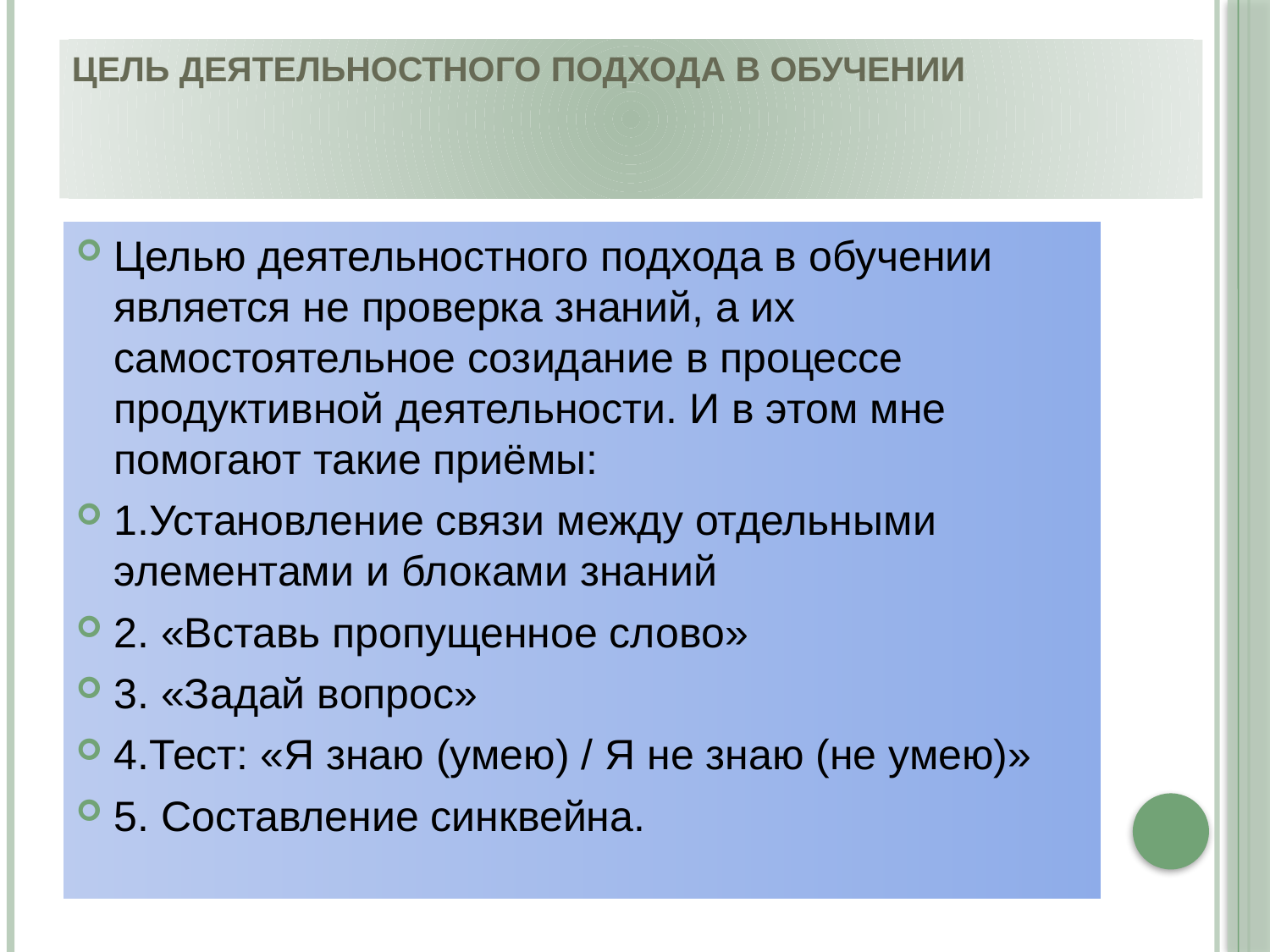

# Цель деятельностного подхода в обучении
Целью деятельностного подхода в обучении является не проверка знаний, а их самостоятельное созидание в процессе продуктивной деятельности. И в этом мне помогают такие приёмы:
1.Установление связи между отдельными элементами и блоками знаний
2. «Вставь пропущенное слово»
3. «Задай вопрос»
4.Тест: «Я знаю (умею) / Я не знаю (не умею)»
5. Составление синквейна.